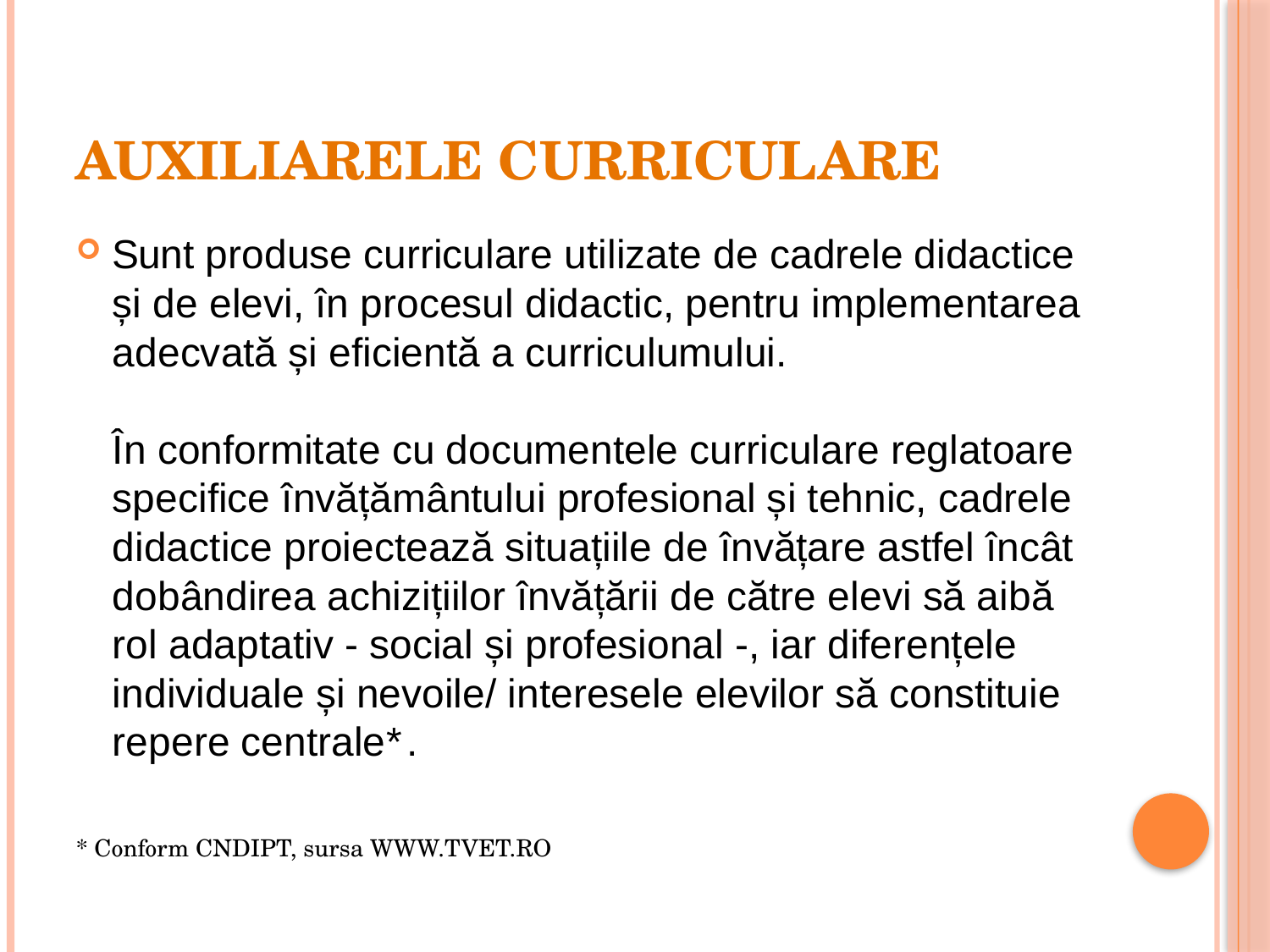

# Auxiliarele curriculare
Sunt produse curriculare utilizate de cadrele didactice și de elevi, în procesul didactic, pentru implementarea adecvată și eficientă a curriculumului.
În conformitate cu documentele curriculare reglatoare specifice învățământului profesional și tehnic, cadrele didactice proiectează situațiile de învățare astfel încât dobândirea achizițiilor învățării de către elevi să aibă rol adaptativ - social și profesional -, iar diferențele individuale și nevoile/ interesele elevilor să constituie repere centrale*.

* Conform CNDIPT, sursa WWW.TVET.RO